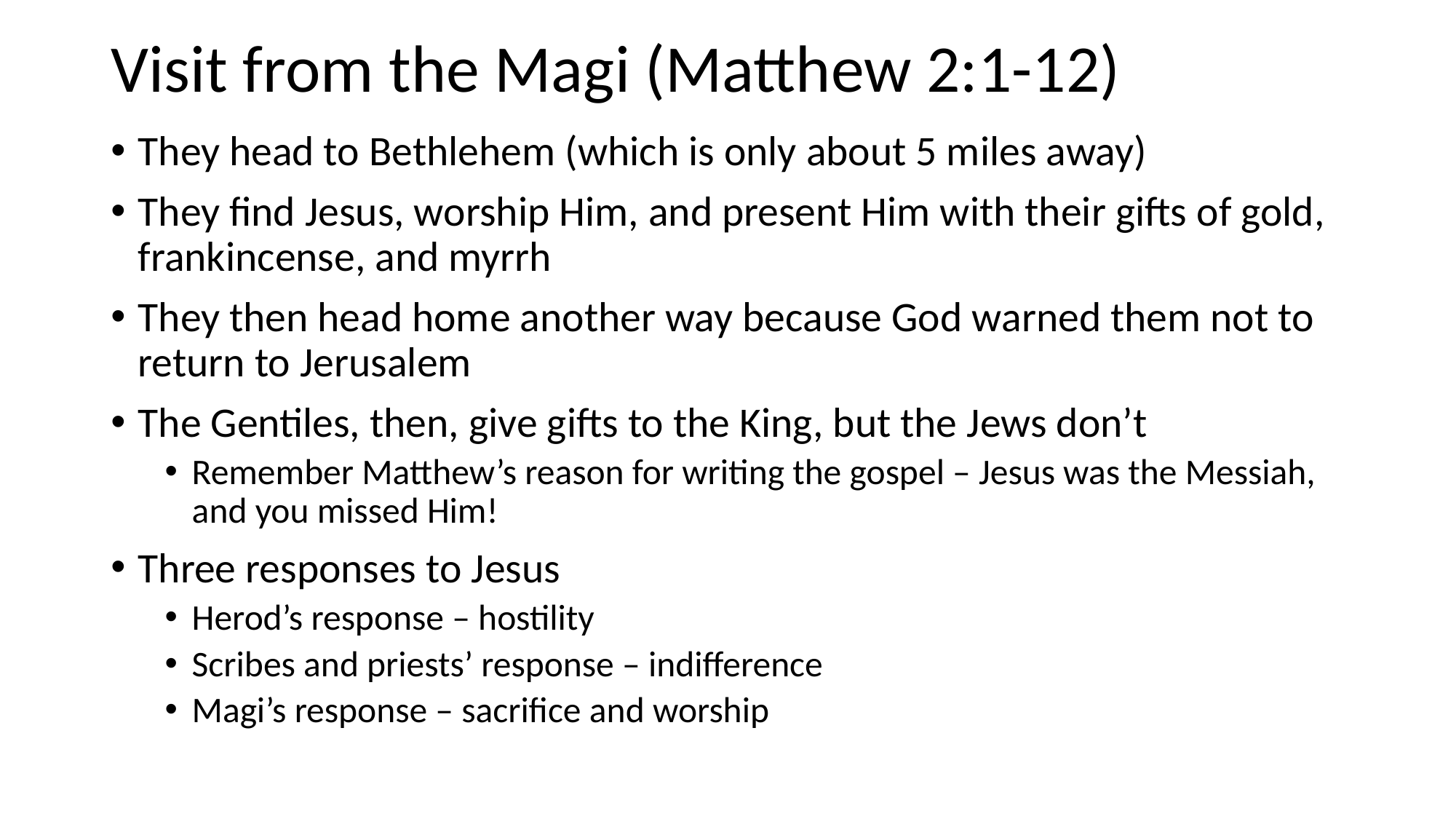

# Visit from the Magi (Matthew 2:1-12)
They head to Bethlehem (which is only about 5 miles away)
They find Jesus, worship Him, and present Him with their gifts of gold, frankincense, and myrrh
They then head home another way because God warned them not to return to Jerusalem
The Gentiles, then, give gifts to the King, but the Jews don’t
Remember Matthew’s reason for writing the gospel – Jesus was the Messiah, and you missed Him!
Three responses to Jesus
Herod’s response – hostility
Scribes and priests’ response – indifference
Magi’s response – sacrifice and worship